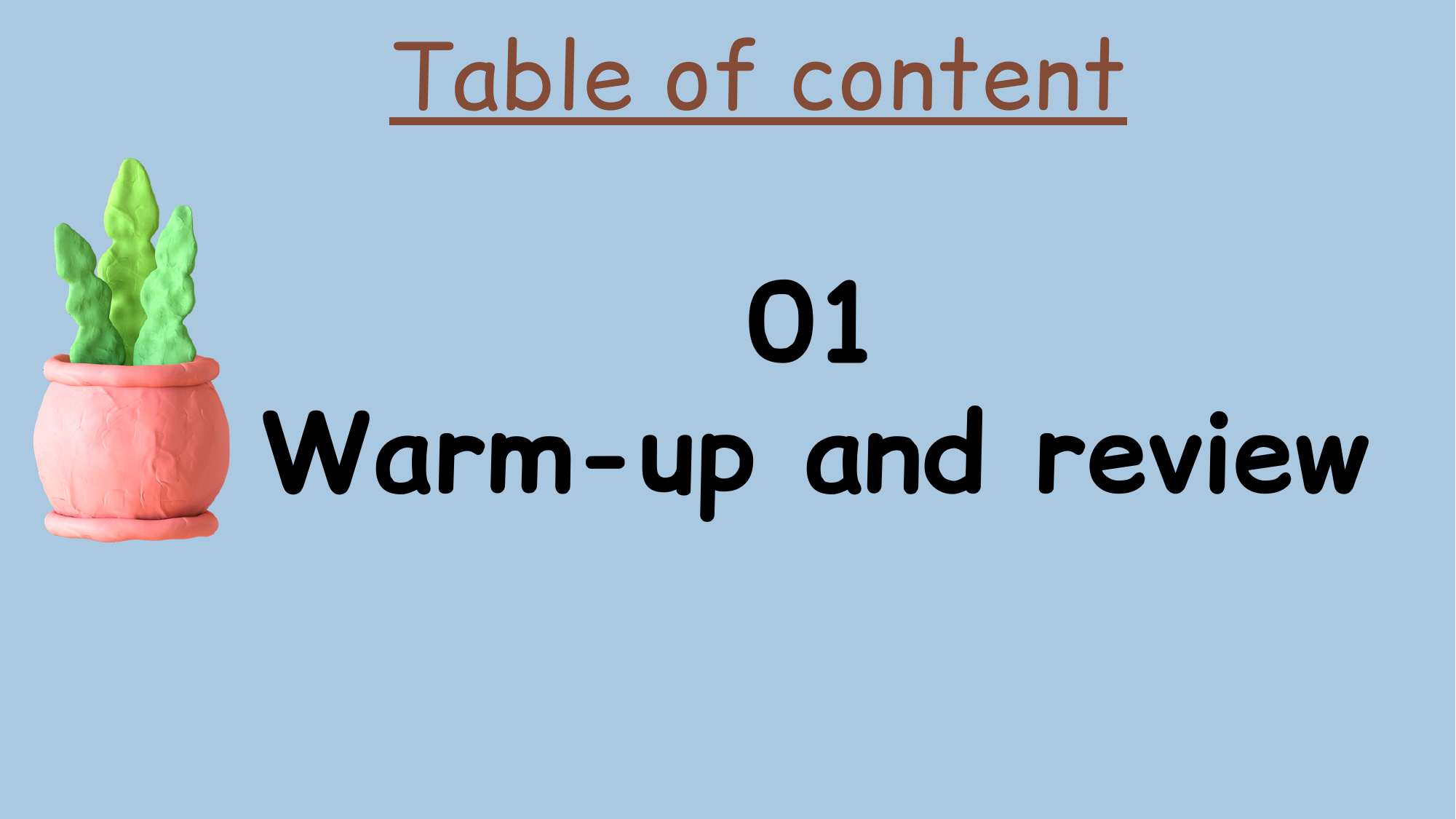

Table of content

01
Warm-up and review